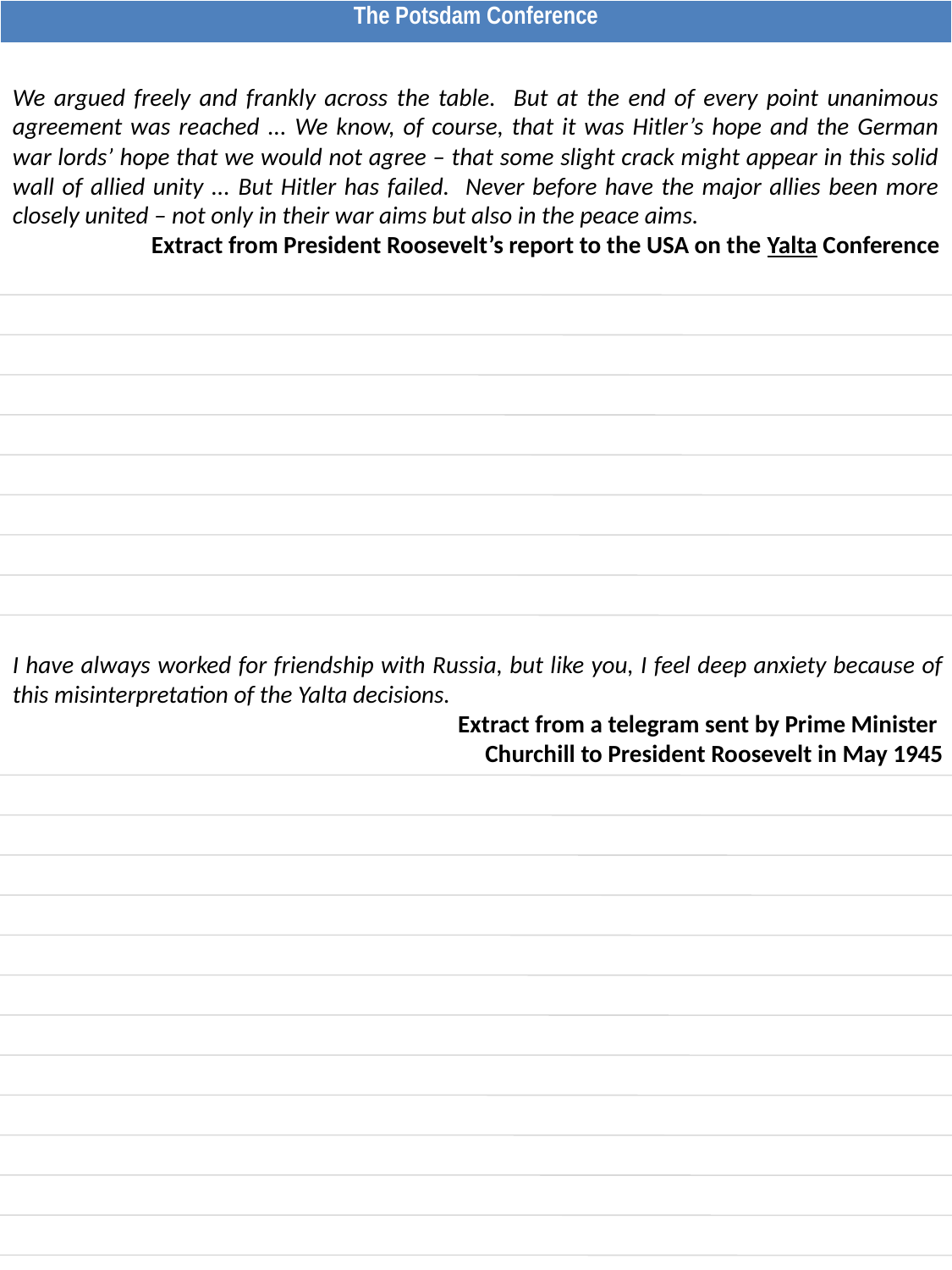

| The Potsdam Conference |
| --- |
We argued freely and frankly across the table.  But at the end of every point unanimous agreement was reached ... We know, of course, that it was Hitler’s hope and the German war lords’ hope that we would not agree – that some slight crack might appear in this solid wall of allied unity ... But Hitler has failed.  Never before have the major allies been more closely united – not only in their war aims but also in the peace aims.
Extract from President Roosevelt’s report to the USA on the Yalta Conference
I have always worked for friendship with Russia, but like you, I feel deep anxiety because of this misinterpretation of the Yalta decisions.
Extract from a telegram sent by Prime Minister
Churchill to President Roosevelt in May 1945